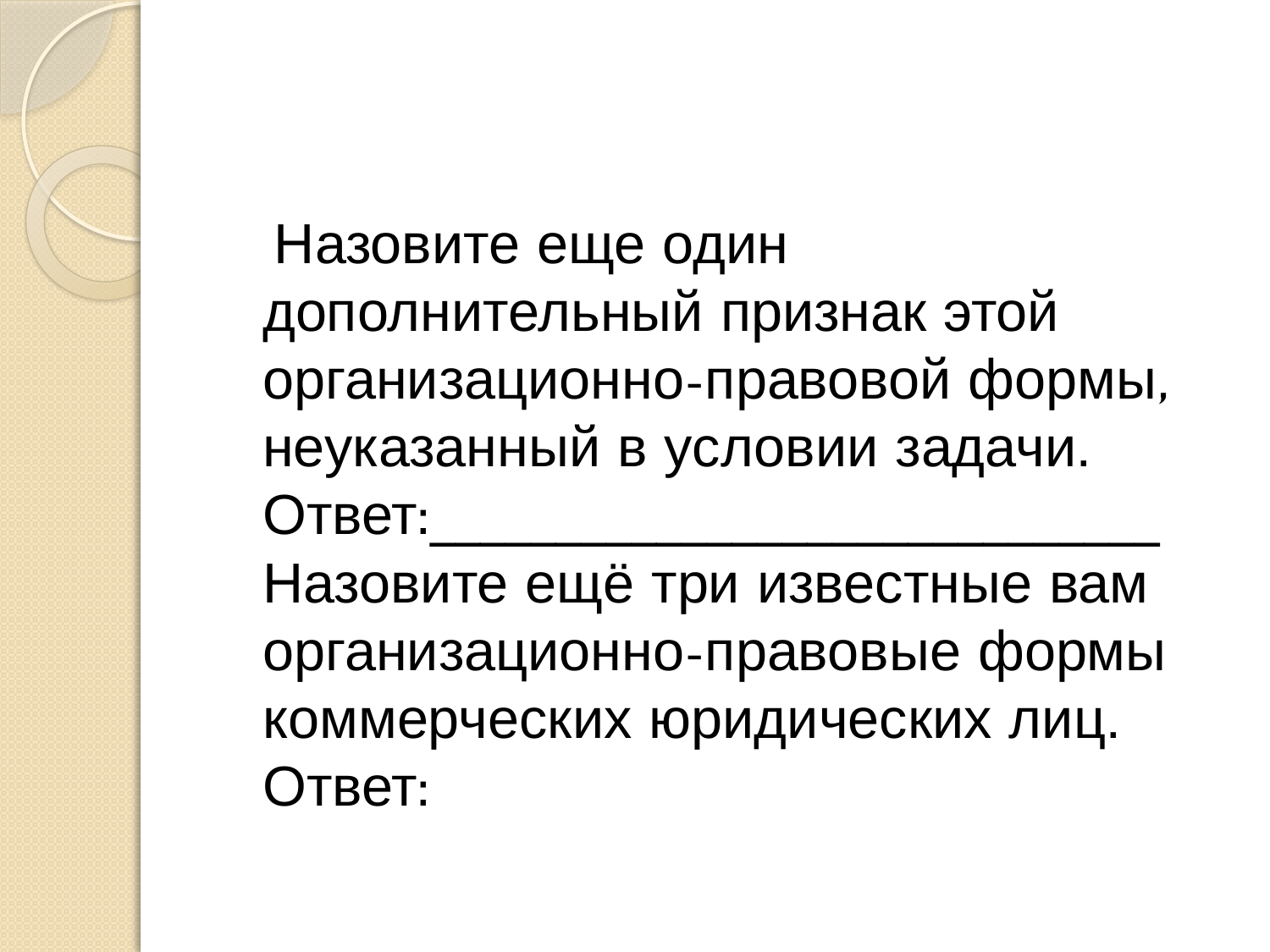

#
   Назовите еще один дополнительный признак этой организационно-правовой формы, неуказанный в условии задачи. Ответ:_____________________________ Назовите ещё три известные вам организационно-правовые формы коммерческих юридических лиц. Ответ: